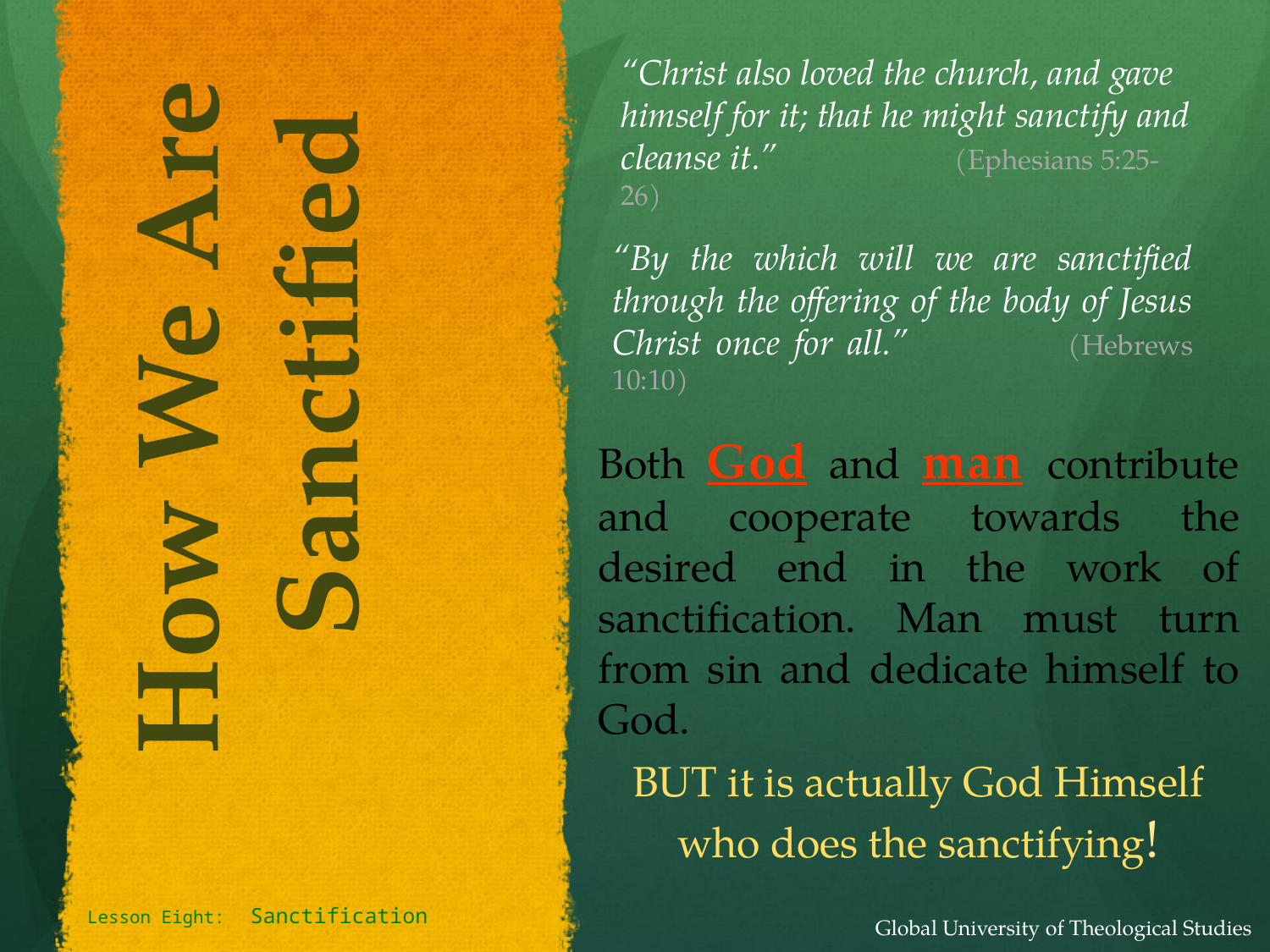

“Christ also loved the church, and gave himself for it; that he might sanctify and cleanse it.” 	         (Ephesians 5:25-26)
How We Are Sanctified
“By the which will we are sanctified through the offering of the body of Jesus Christ once for all.”           (Hebrews 10:10)
Both God and man contribute and cooperate towards the desired end in the work of sanctification. Man must turn from sin and dedicate himself to God.
Lesson Eight:  Sanctification
Global University of Theological Studies
BUT it is actually God Himself who does the sanctifying!